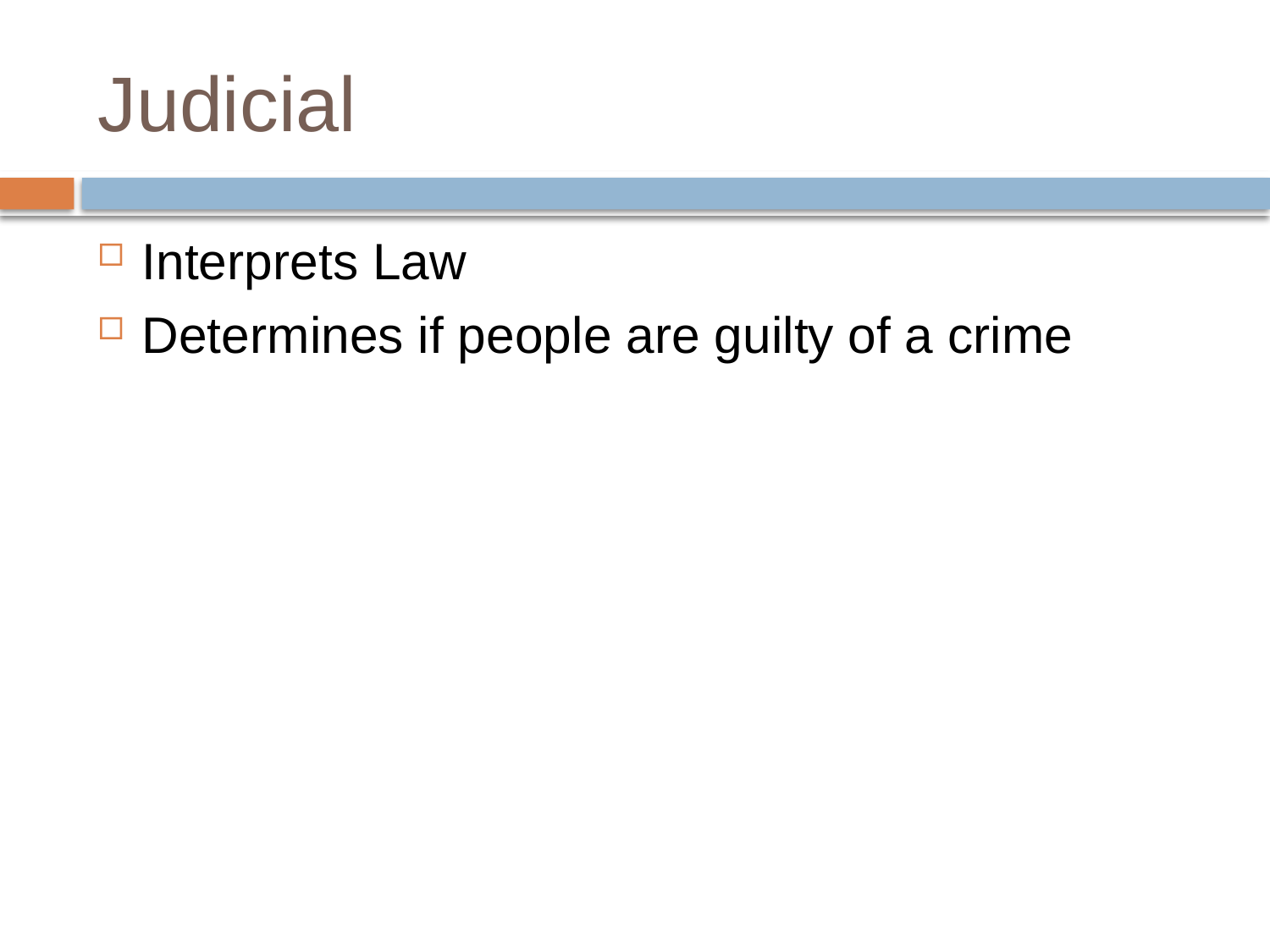

# Judicial
Interprets Law
Determines if people are guilty of a crime